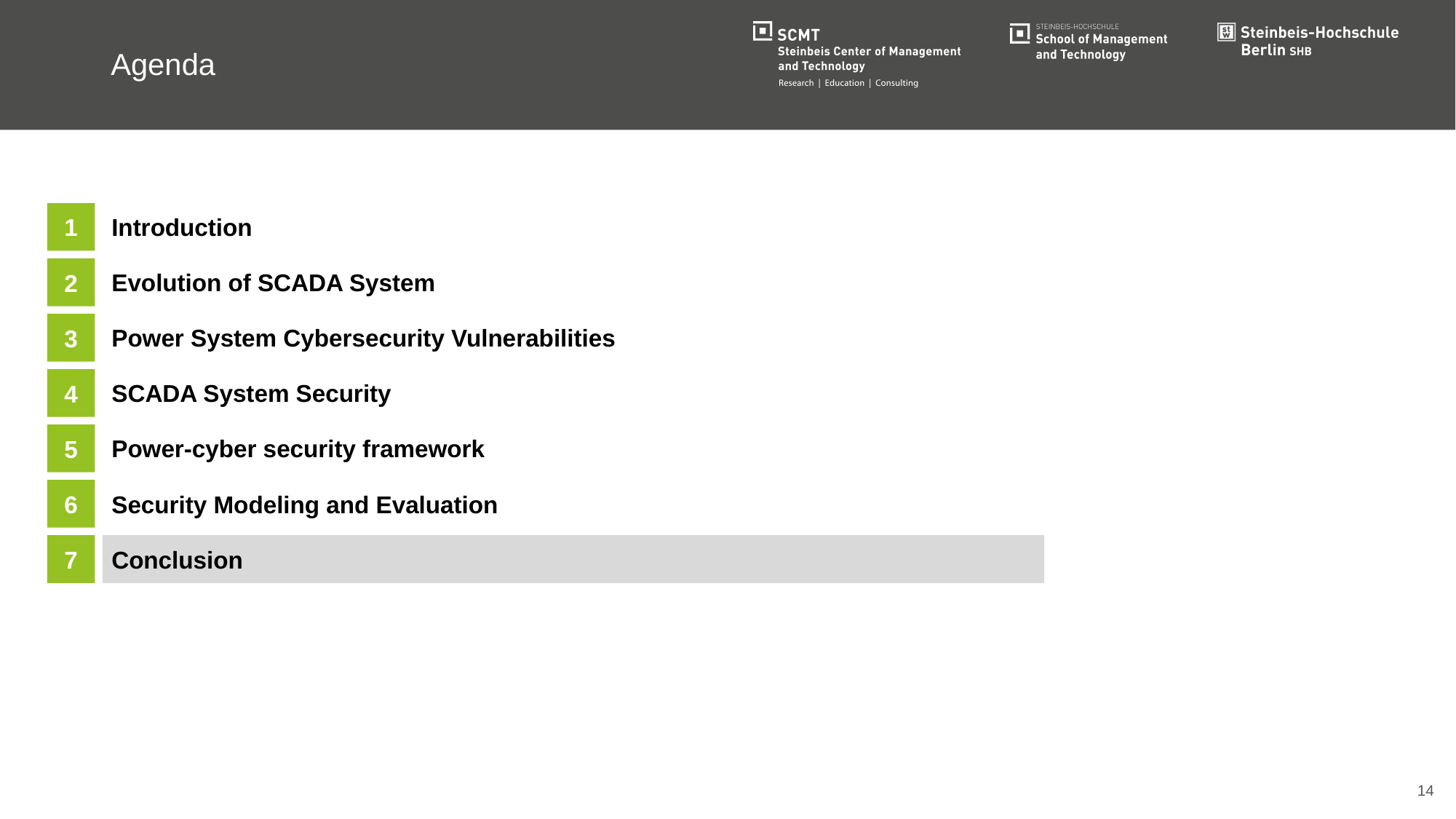

# Agenda
1
Introduction
2
Evolution of SCADA System
3
Power System Cybersecurity Vulnerabilities
4
SCADA System Security
5
Power-cyber security framework
6
Security Modeling and Evaluation
7

Conclusion